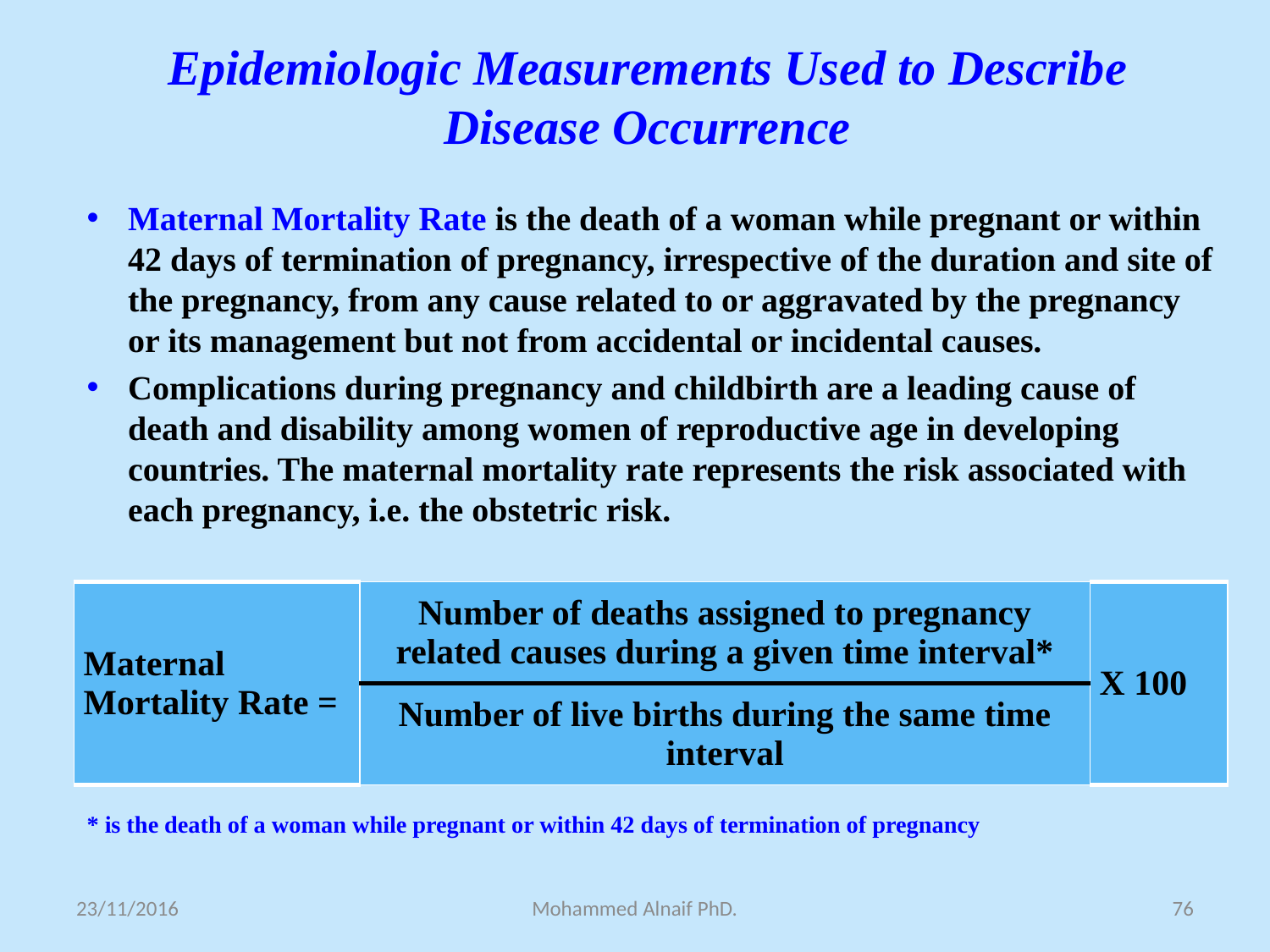

# Epidemiologic Measurements Used to Describe Disease Occurrence
Maternal Mortality Rate is the death of a woman while pregnant or within 42 days of termination of pregnancy, irrespective of the duration and site of the pregnancy, from any cause related to or aggravated by the pregnancy or its management but not from accidental or incidental causes.
Complications during pregnancy and childbirth are a leading cause of death and disability among women of reproductive age in developing countries. The maternal mortality rate represents the risk associated with each pregnancy, i.e. the obstetric risk.

* is the death of a woman while pregnant or within 42 days of termination of pregnancy
| Maternal Mortality Rate = | Number of deaths assigned to pregnancy related causes during a given time interval\* | X 100 |
| --- | --- | --- |
|  | Number of live births during the same time interval |  |
23/11/2016
Mohammed Alnaif PhD.
76